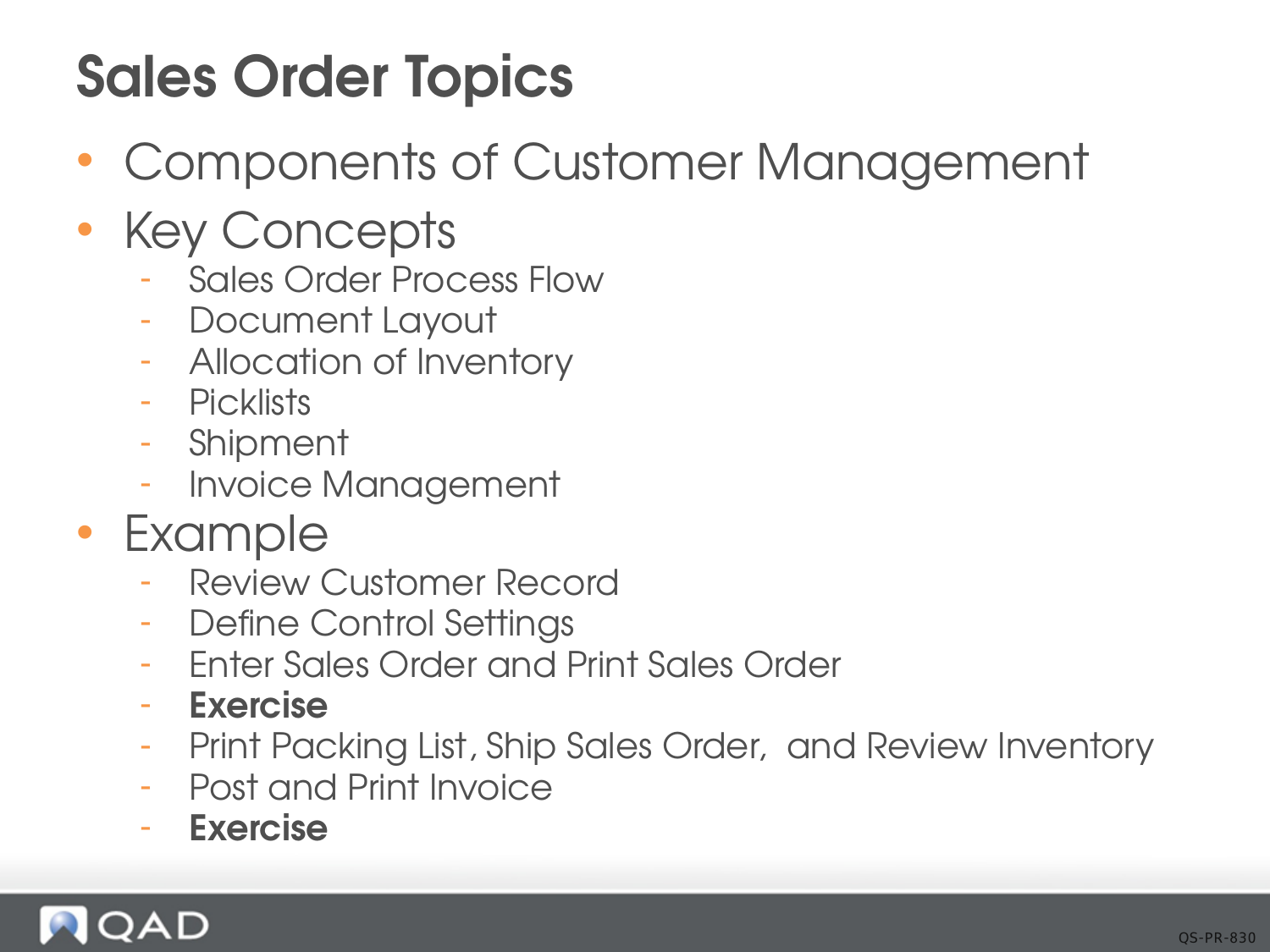

# Sales Order Topics
Components of Customer Management
Key Concepts
 Sales Order Process Flow
 Document Layout
 Allocation of Inventory
 Picklists
 Shipment
 Invoice Management
Example
 Review Customer Record
 Define Control Settings
 Enter Sales Order and Print Sales Order
 Exercise
 Print Packing List, Ship Sales Order,  and Review Inventory
 Post and Print Invoice
 Exercise

QS-PR-830